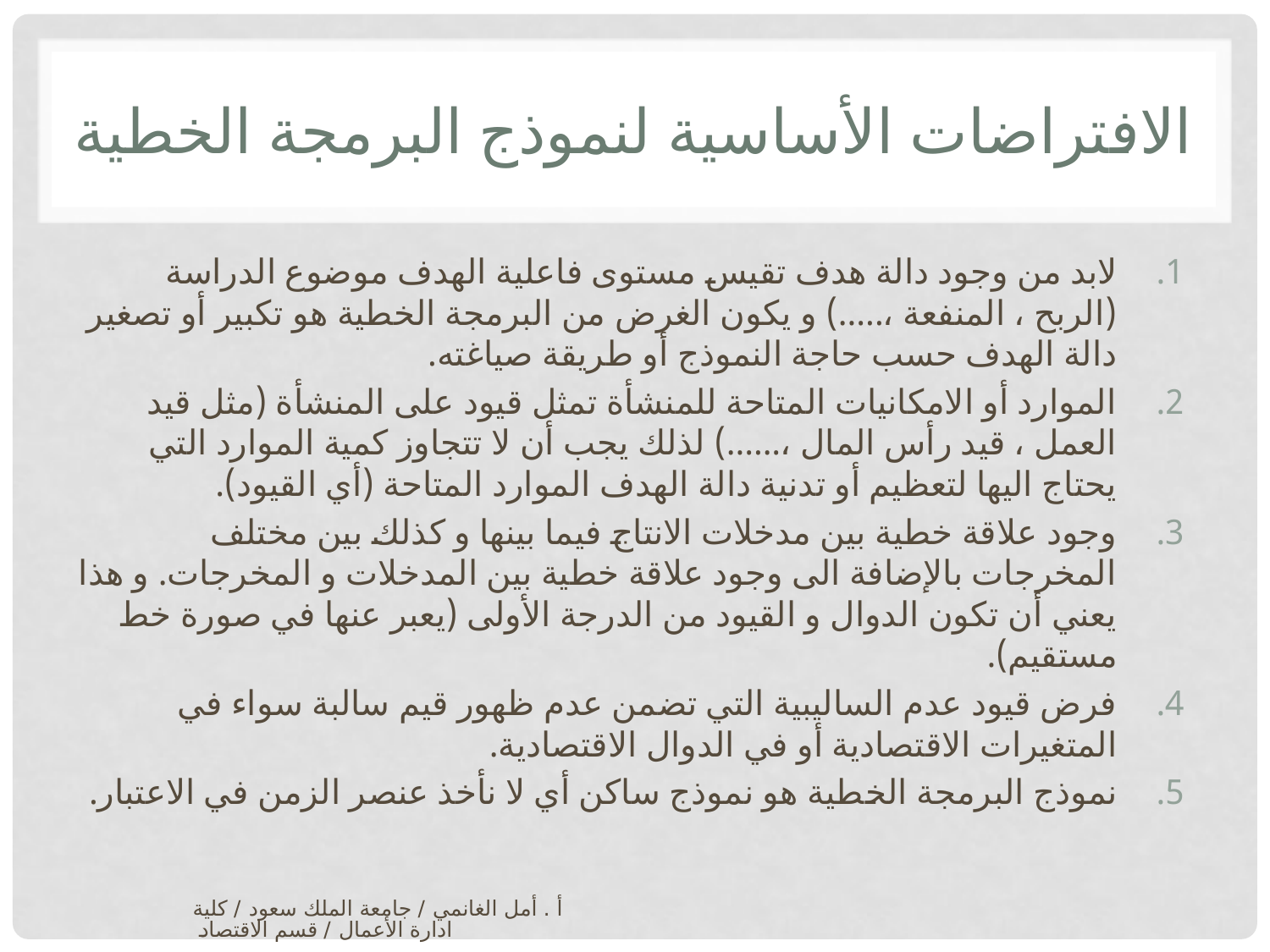

# الافتراضات الأساسية لنموذج البرمجة الخطية
لابد من وجود دالة هدف تقيس مستوى فاعلية الهدف موضوع الدراسة (الربح ، المنفعة ،.....) و يكون الغرض من البرمجة الخطية هو تكبير أو تصغير دالة الهدف حسب حاجة النموذج أو طريقة صياغته.
الموارد أو الامكانيات المتاحة للمنشأة تمثل قيود على المنشأة (مثل قيد العمل ، قيد رأس المال ،......) لذلك يجب أن لا تتجاوز كمية الموارد التي يحتاج اليها لتعظيم أو تدنية دالة الهدف الموارد المتاحة (أي القيود).
وجود علاقة خطية بين مدخلات الانتاج فيما بينها و كذلك بين مختلف المخرجات بالإضافة الى وجود علاقة خطية بين المدخلات و المخرجات. و هذا يعني أن تكون الدوال و القيود من الدرجة الأولى (يعبر عنها في صورة خط مستقيم).
فرض قيود عدم الساليبية التي تضمن عدم ظهور قيم سالبة سواء في المتغيرات الاقتصادية أو في الدوال الاقتصادية.
نموذج البرمجة الخطية هو نموذج ساكن أي لا نأخذ عنصر الزمن في الاعتبار.
أ . أمل الغانمي / جامعة الملك سعود / كلية ادارة الأعمال / قسم الاقتصاد